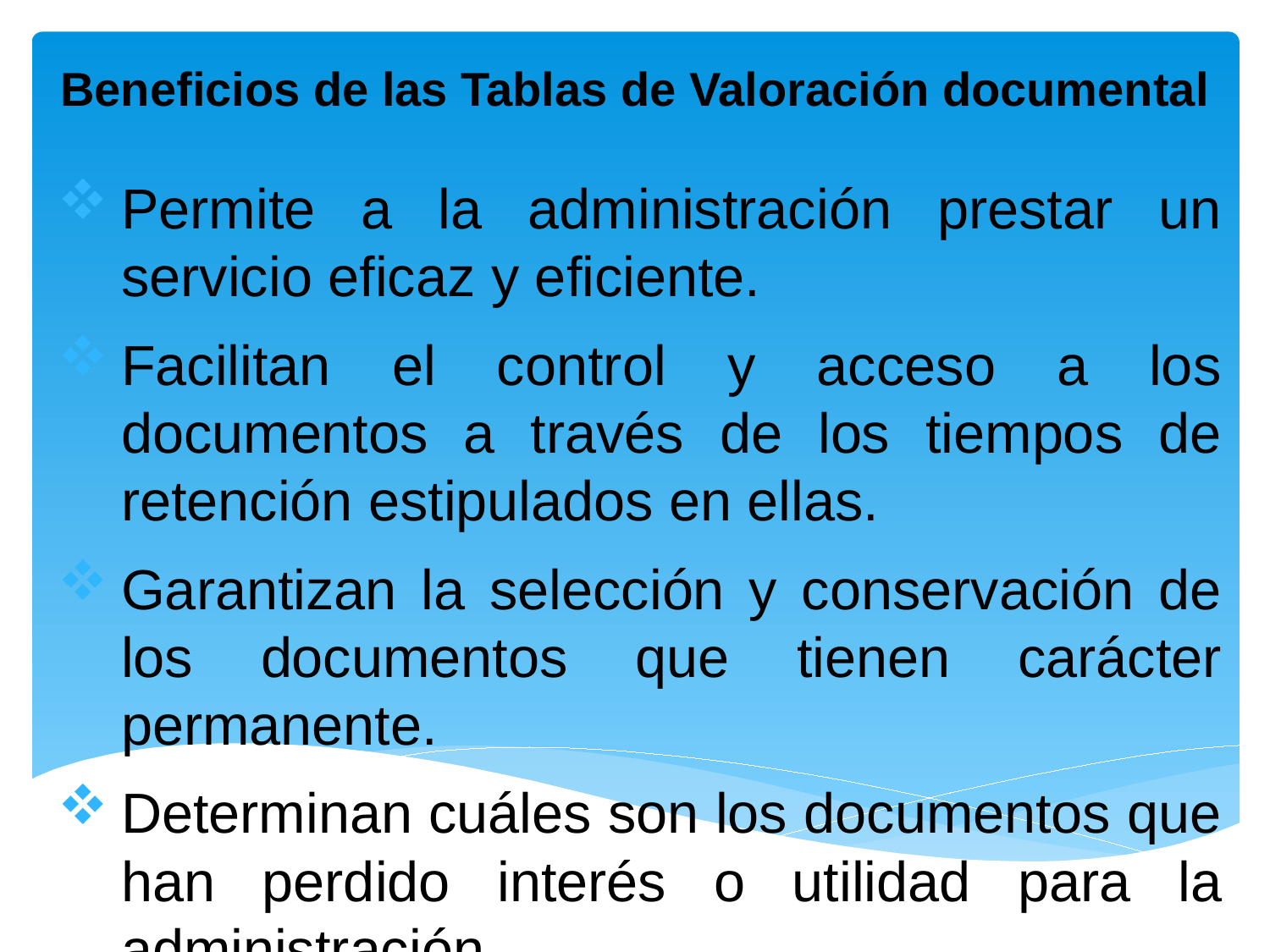

# Beneficios de las Tablas de Valoración documental
Permite a la administración prestar un servicio eficaz y eficiente.

Facilitan el control y acceso a los documentos a través de los tiempos de retención estipulados en ellas.

Garantizan la selección y conservación de los documentos que tienen carácter permanente.

Determinan cuáles son los documentos que han perdido interés o utilidad para la administración.